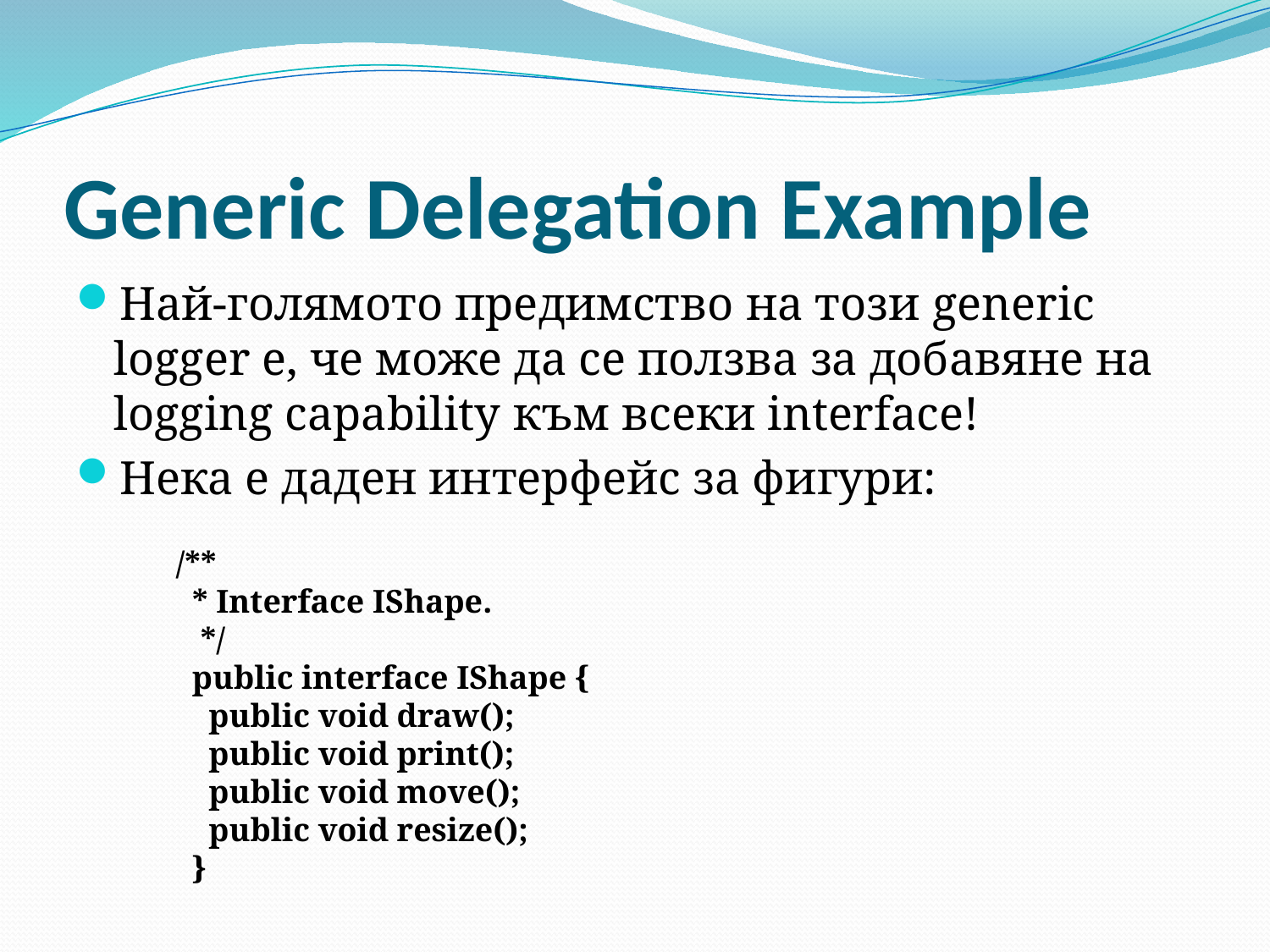

# Generic Delegation Example
Най-голямото предимство на този generic logger е, че може да се ползва за добавяне на logging capability към всеки interface!
Нека е даден интерфейс за фигури:
 /**
   * Interface IShape.
    */
   public interface IShape {
     public void draw();
     public void print();
     public void move();
     public void resize();
   }